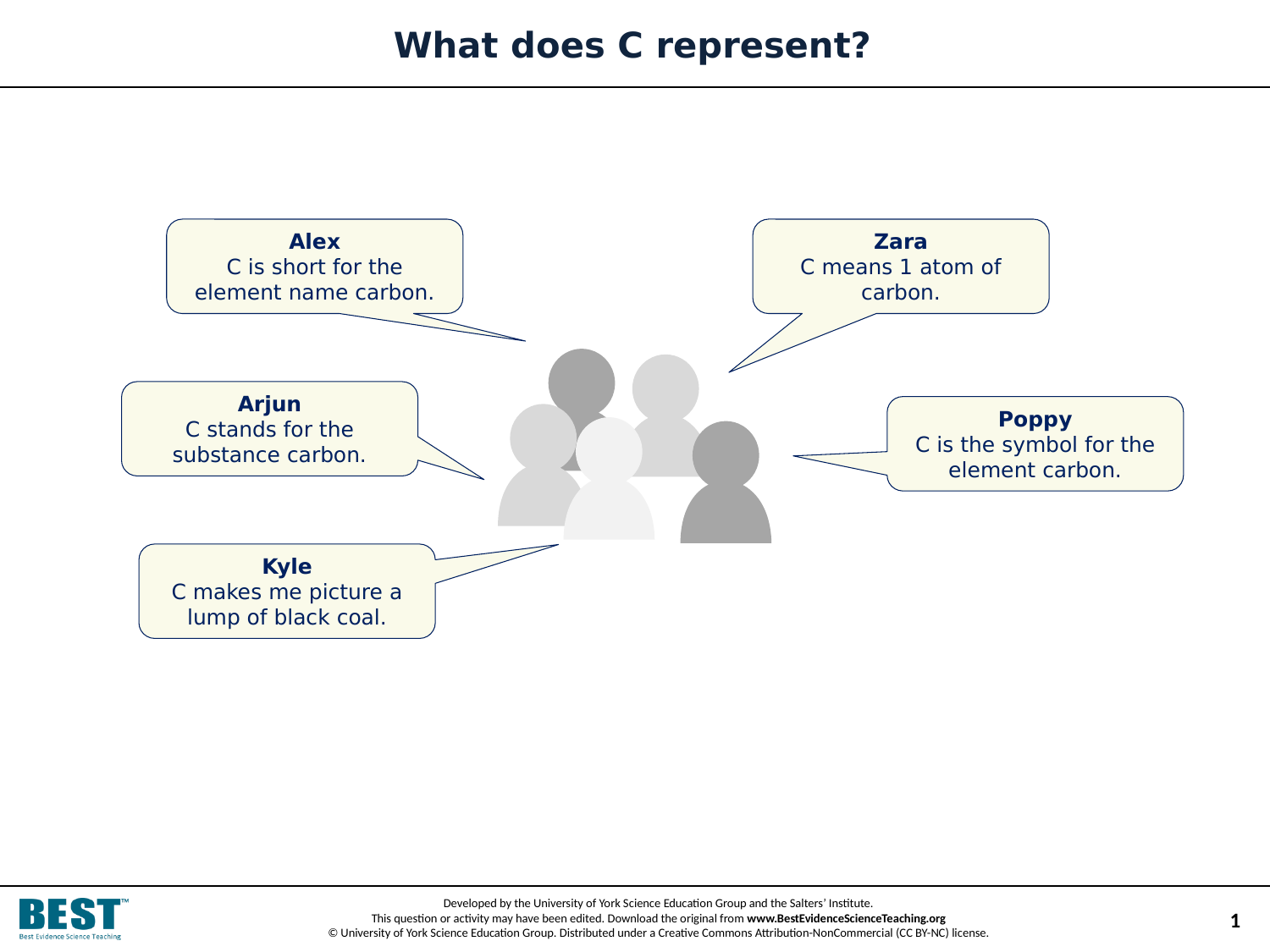

# What does C represent?
Alex
C is short for the element name carbon.
Zara
C means 1 atom of carbon.
Arjun
C stands for the substance carbon.
Poppy
C is the symbol for the element carbon.
Kyle
C makes me picture a lump of black coal.
1